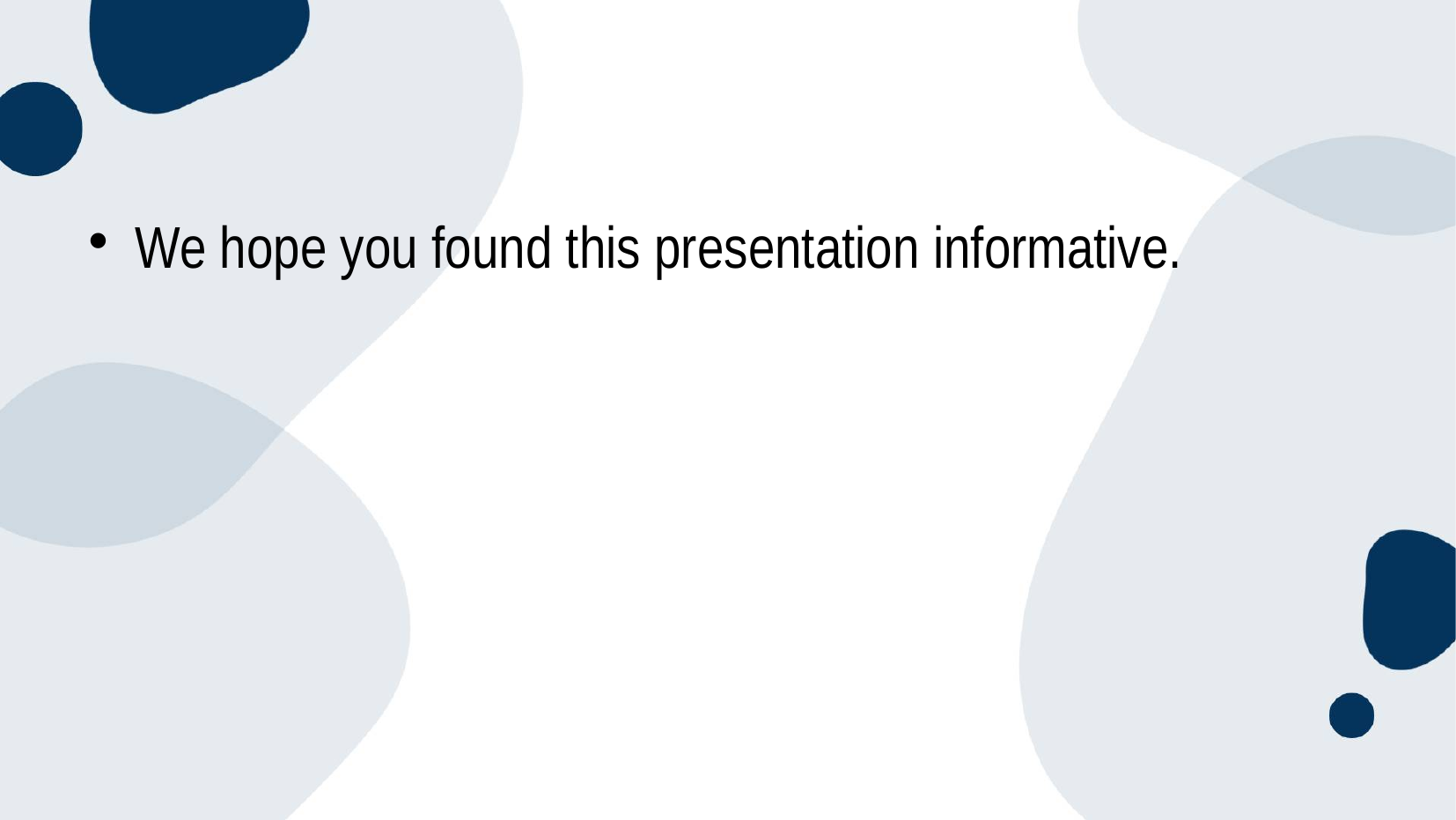

#
We hope you found this presentation informative.